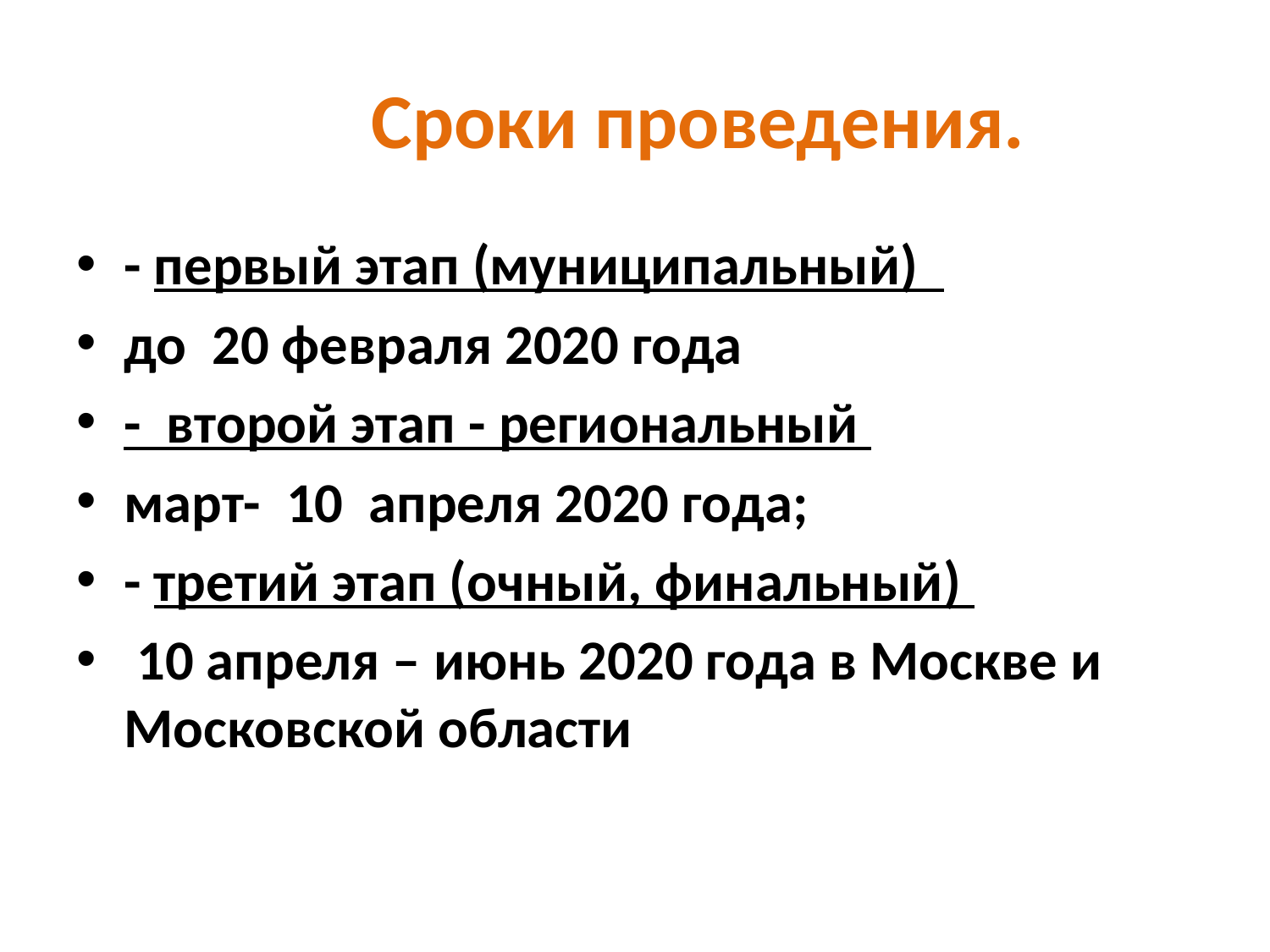

# Сроки проведения.
- первый этап (муниципальный)
до  20 февраля 2020 года
-  второй этап - региональный
март-  10  апреля 2020 года;
- третий этап (очный, финальный)
 10 апреля – июнь 2020 года в Москве и Московской области